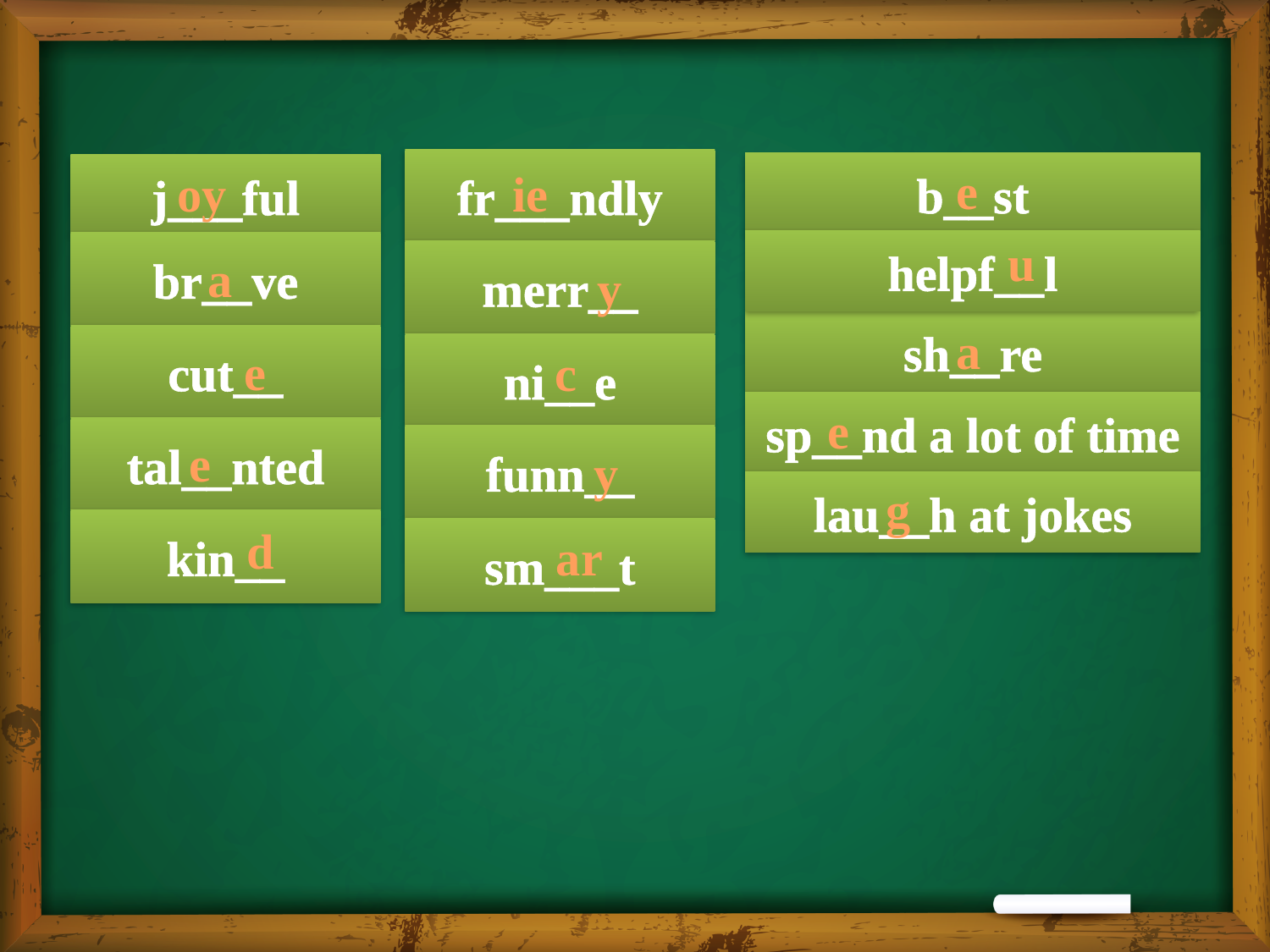

fr___ndly
b__st
e
j___ful
oy
ie
u
helpf__l
br__ve
merr__
a
y
sh__re
a
cut__
ni__e
e
c
sp__nd a lot of time
e
tal__nted
funn__
e
y
lau__h at jokes
g
kin__
d
sm___t
ar